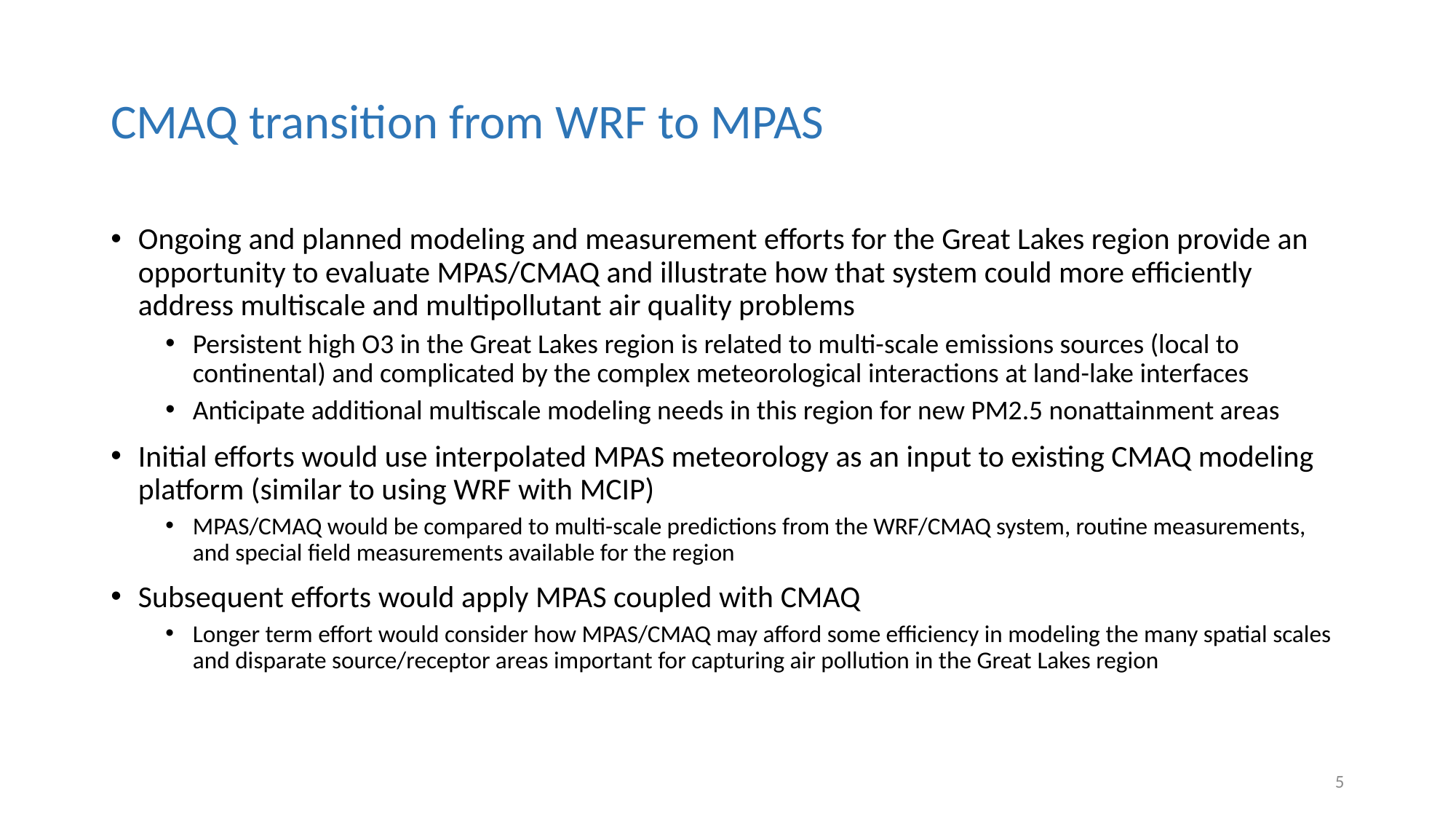

# CMAQ transition from WRF to MPAS
Ongoing and planned modeling and measurement efforts for the Great Lakes region provide an opportunity to evaluate MPAS/CMAQ and illustrate how that system could more efficiently address multiscale and multipollutant air quality problems
Persistent high O3 in the Great Lakes region is related to multi-scale emissions sources (local to continental) and complicated by the complex meteorological interactions at land-lake interfaces
Anticipate additional multiscale modeling needs in this region for new PM2.5 nonattainment areas
Initial efforts would use interpolated MPAS meteorology as an input to existing CMAQ modeling platform (similar to using WRF with MCIP)
MPAS/CMAQ would be compared to multi-scale predictions from the WRF/CMAQ system, routine measurements, and special field measurements available for the region
Subsequent efforts would apply MPAS coupled with CMAQ
Longer term effort would consider how MPAS/CMAQ may afford some efficiency in modeling the many spatial scales and disparate source/receptor areas important for capturing air pollution in the Great Lakes region
5